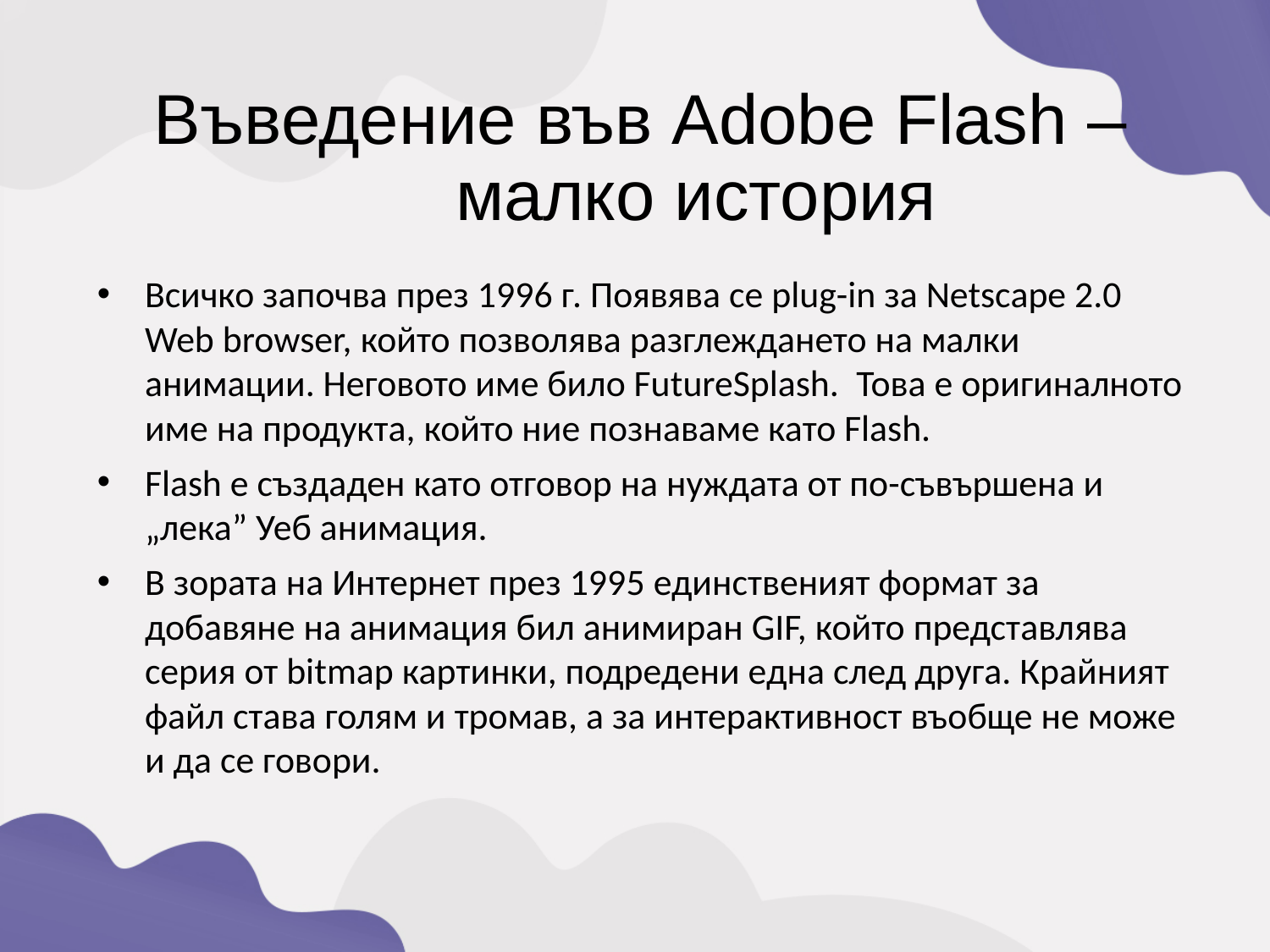

Въведение във Adobe Flash – малко история

Всичко започва през 1996 г. Появява се plug-in за Netscape 2.0 Web browser, който позволява разглеждането на малки анимации. Неговото име било FutureSplash.  Това е оригиналното име на продукта, който ние познаваме като Flash.
Flash е създаден като отговор на нуждата от по-съвършена и „лека” Уеб анимация.
В зората на Интернет през 1995 единственият формат за добавяне на анимация бил анимиран GIF, който представлява серия от bitmap картинки, подредени една след друга. Крайният файл става голям и тромав, а за интерактивност въобще не може и да се говори.